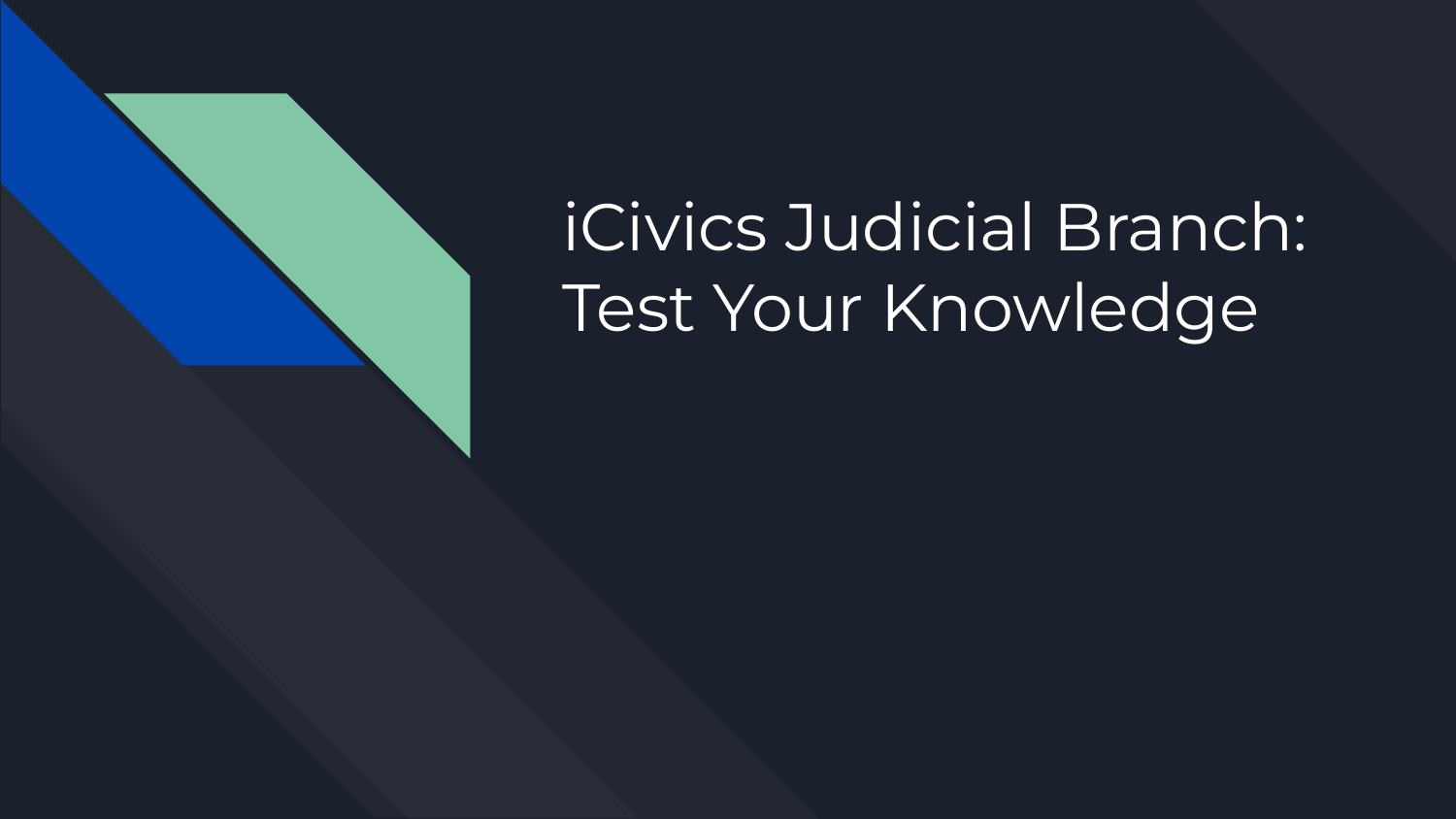

# iCivics Judicial Branch:
Test Your Knowledge